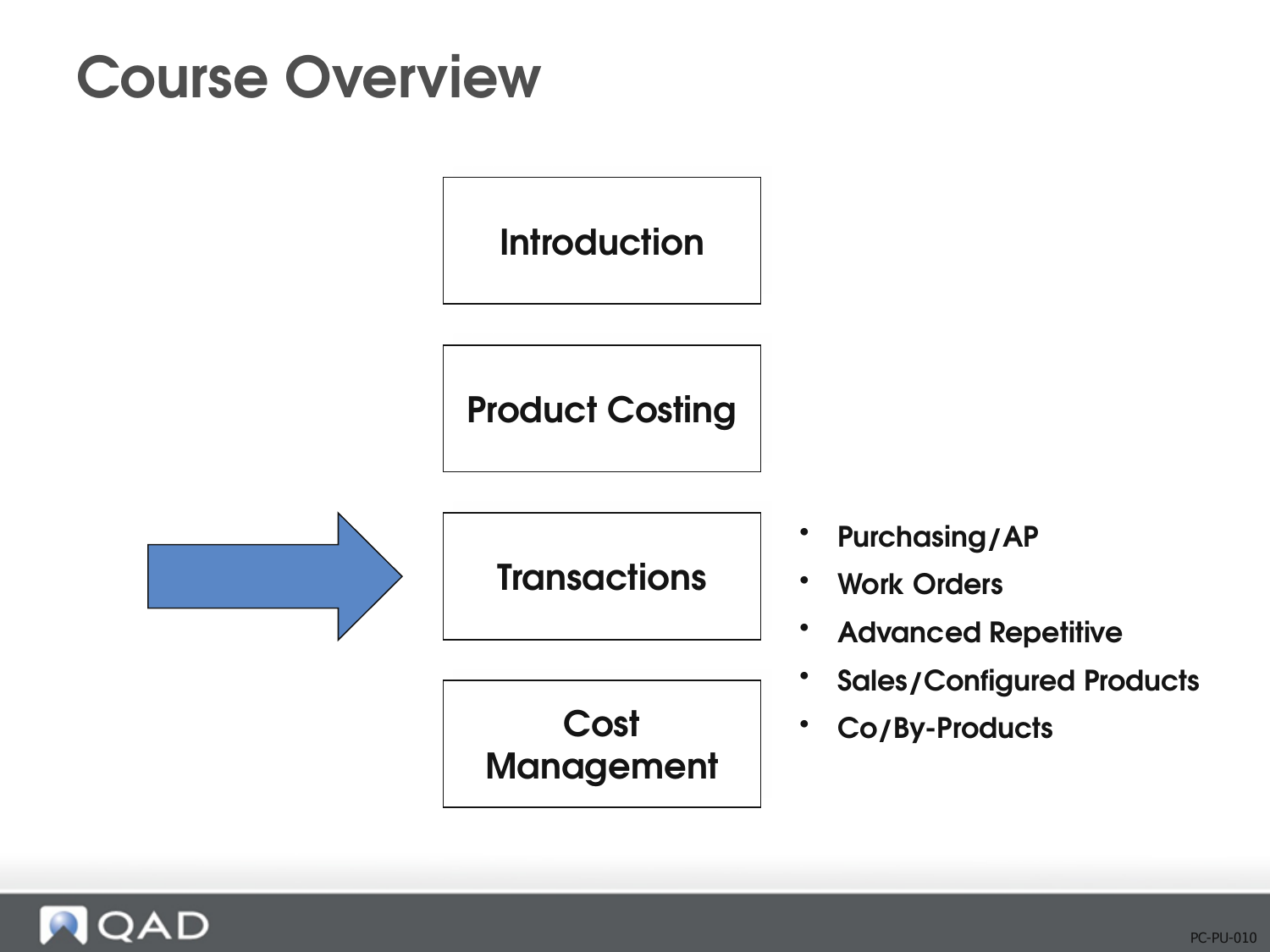

# Course Overview
Introduction
Product Costing
 Purchasing/AP
 Work Orders
 Advanced Repetitive
 Sales/Configured Products
 Co/By-Products

Transactions
Cost Management
PC-PU-010